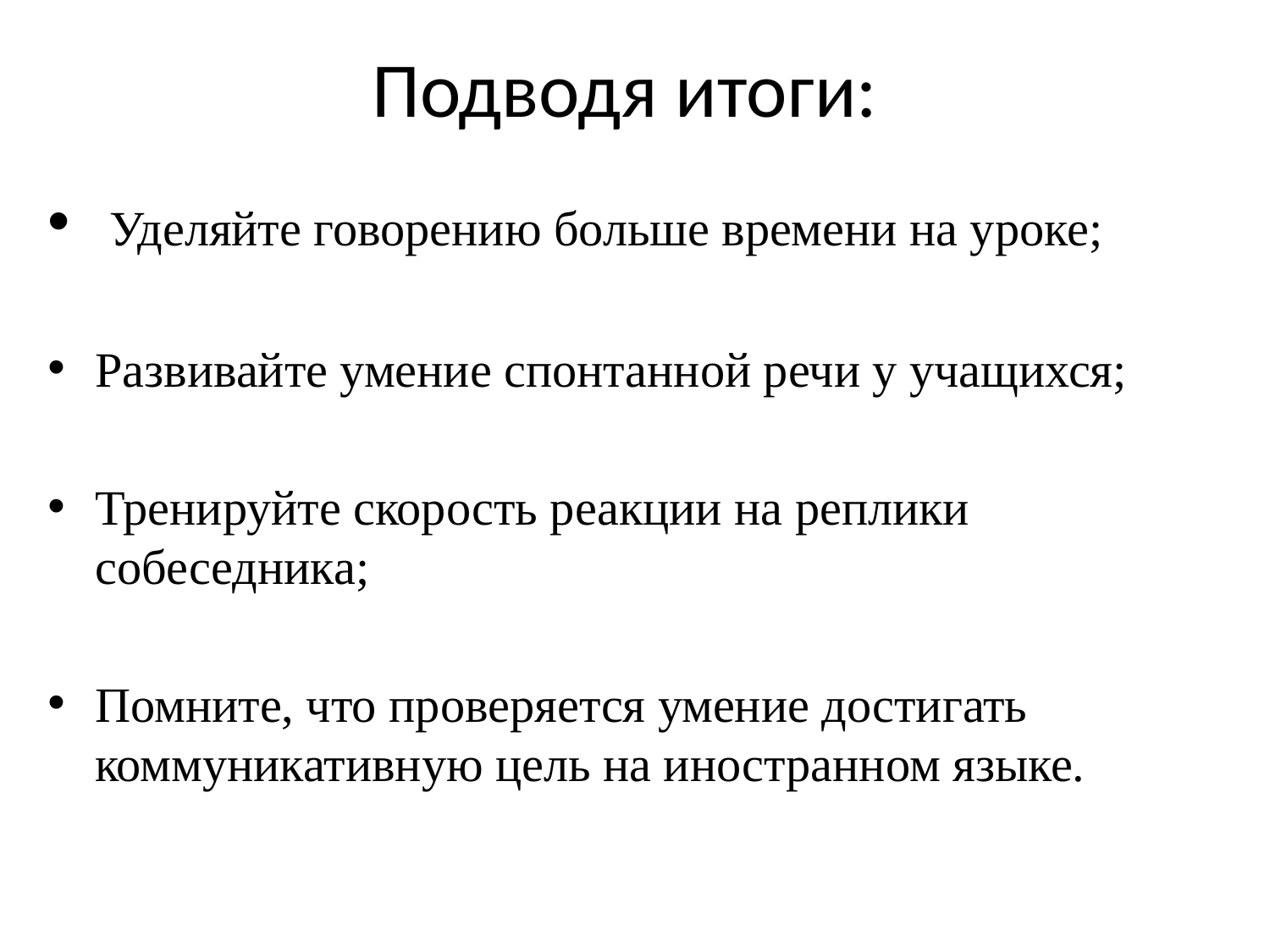

# Подводя итоги:
 Уделяйте говорению больше времени на уроке;

Развивайте умение спонтанной речи у учащихся;

Тренируйте скорость реакции на реплики собеседника;

Помните, что проверяется умение достигать коммуникативную цель на иностранном языке.